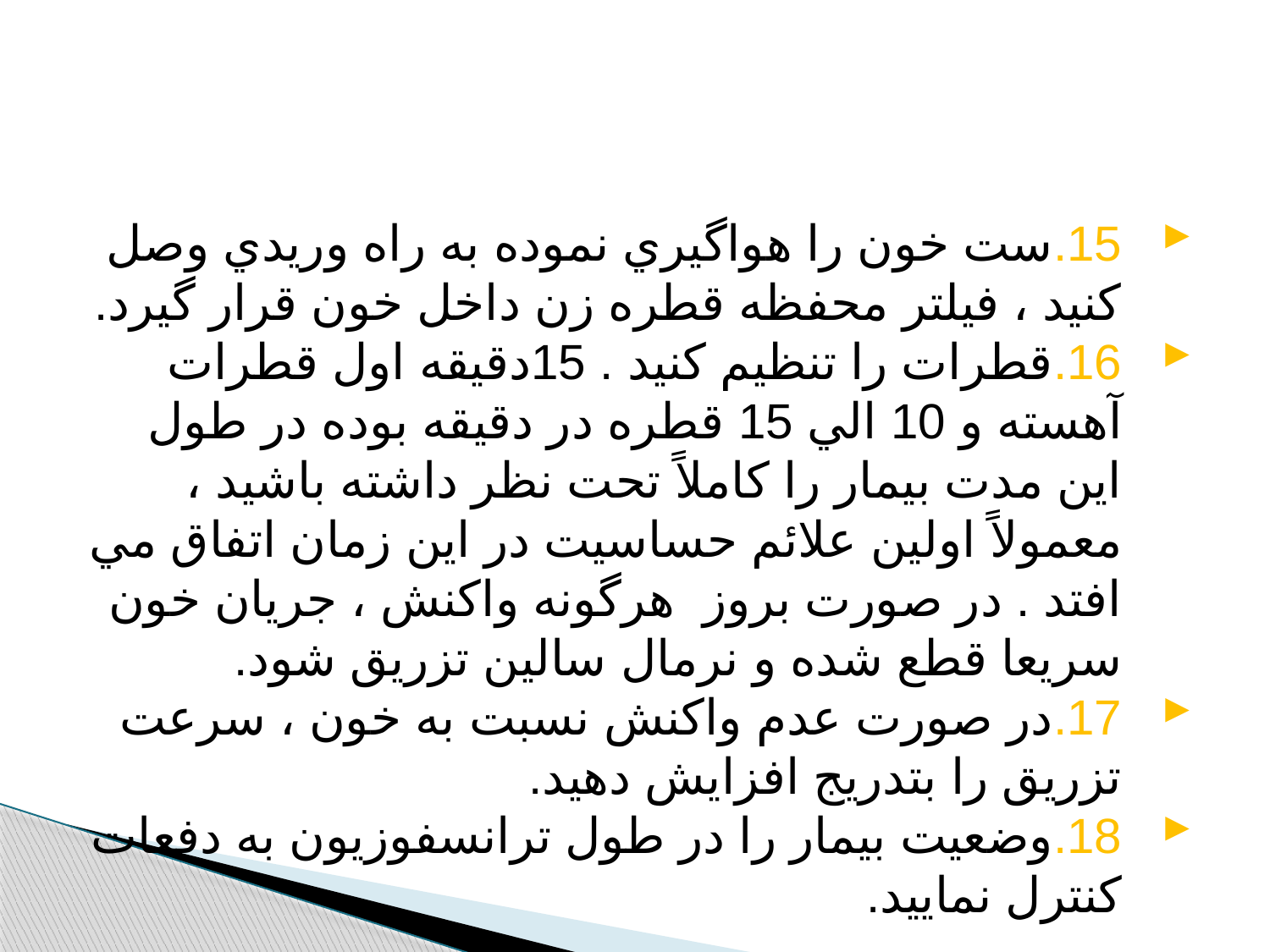

#
15.ست خون را هواگيري نموده به راه وريدي وصل كنيد ، فيلتر محفظه قطره زن داخل خون قرار گيرد.
16.قطرات را تنظيم كنيد . 15دقيقه اول قطرات آهسته و 10 الي 15 قطره در دقيقه بوده در طول اين مدت بيمار را كاملاً تحت نظر داشته باشيد ، معمولاً اولين علائم حساسيت در اين زمان اتفاق مي افتد . در صورت بروز  هرگونه واكنش ، جريان خون سريعا قطع شده و نرمال سالين تزريق شود.
17.در صورت عدم واكنش نسبت به خون ، سرعت تزريق را بتدريج افزايش دهيد.
18.وضعيت بيمار را در طول ترانسفوزيون به دفعات كنترل نماييد.